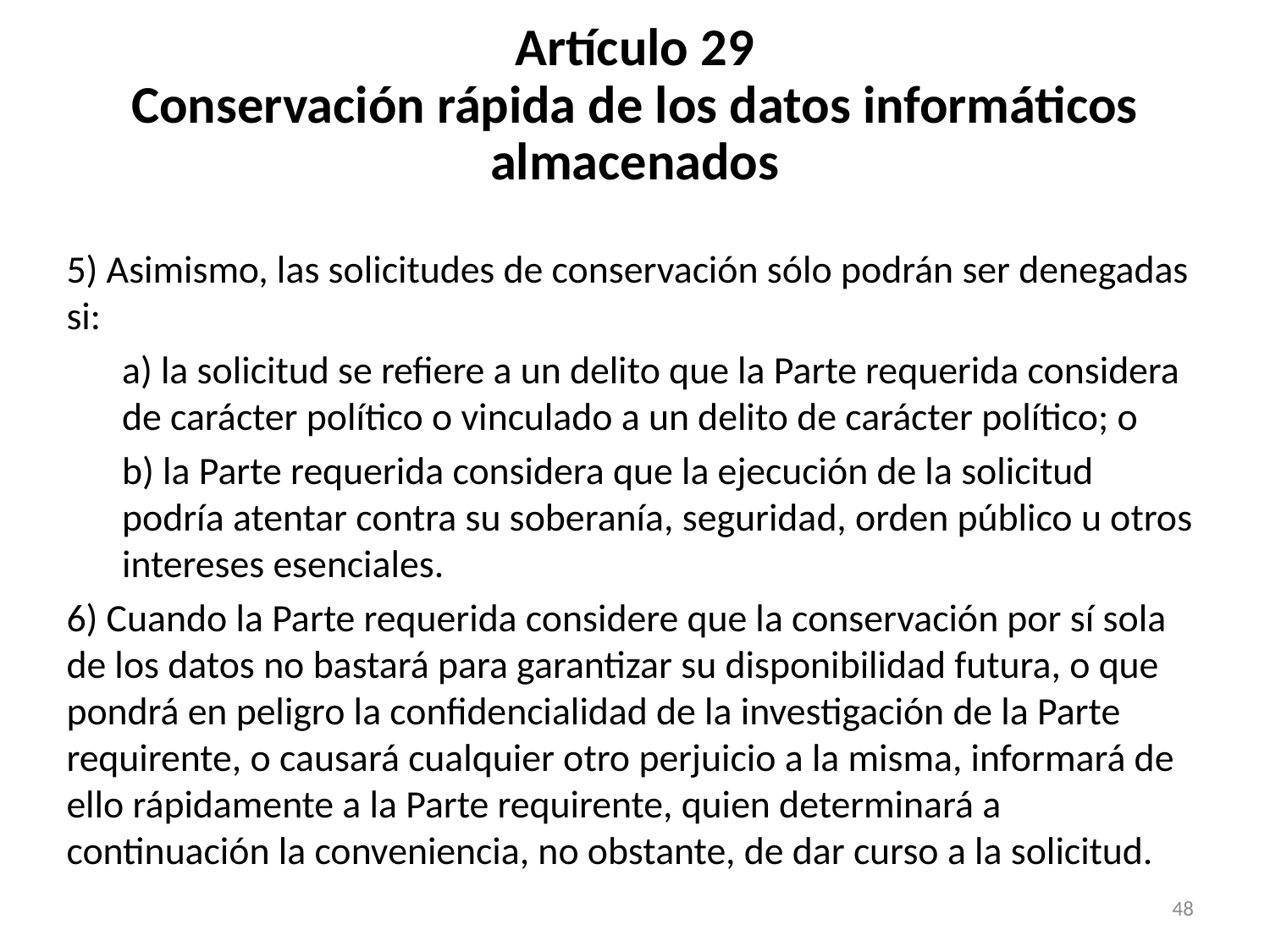

# Artículo 29 Conservación rápida de los datos informáticos almacenados
5) Asimismo, las solicitudes de conservación sólo podrán ser denegadas si:
a) la solicitud se refiere a un delito que la Parte requerida considera de carácter político o vinculado a un delito de carácter político; o
b) la Parte requerida considera que la ejecución de la solicitud podría atentar contra su soberanía, seguridad, orden público u otros intereses esenciales.
6) Cuando la Parte requerida considere que la conservación por sí sola de los datos no bastará para garantizar su disponibilidad futura, o que pondrá en peligro la confidencialidad de la investigación de la Parte requirente, o causará cualquier otro perjuicio a la misma, informará de ello rápidamente a la Parte requirente, quien determinará a continuación la conveniencia, no obstante, de dar curso a la solicitud.
48